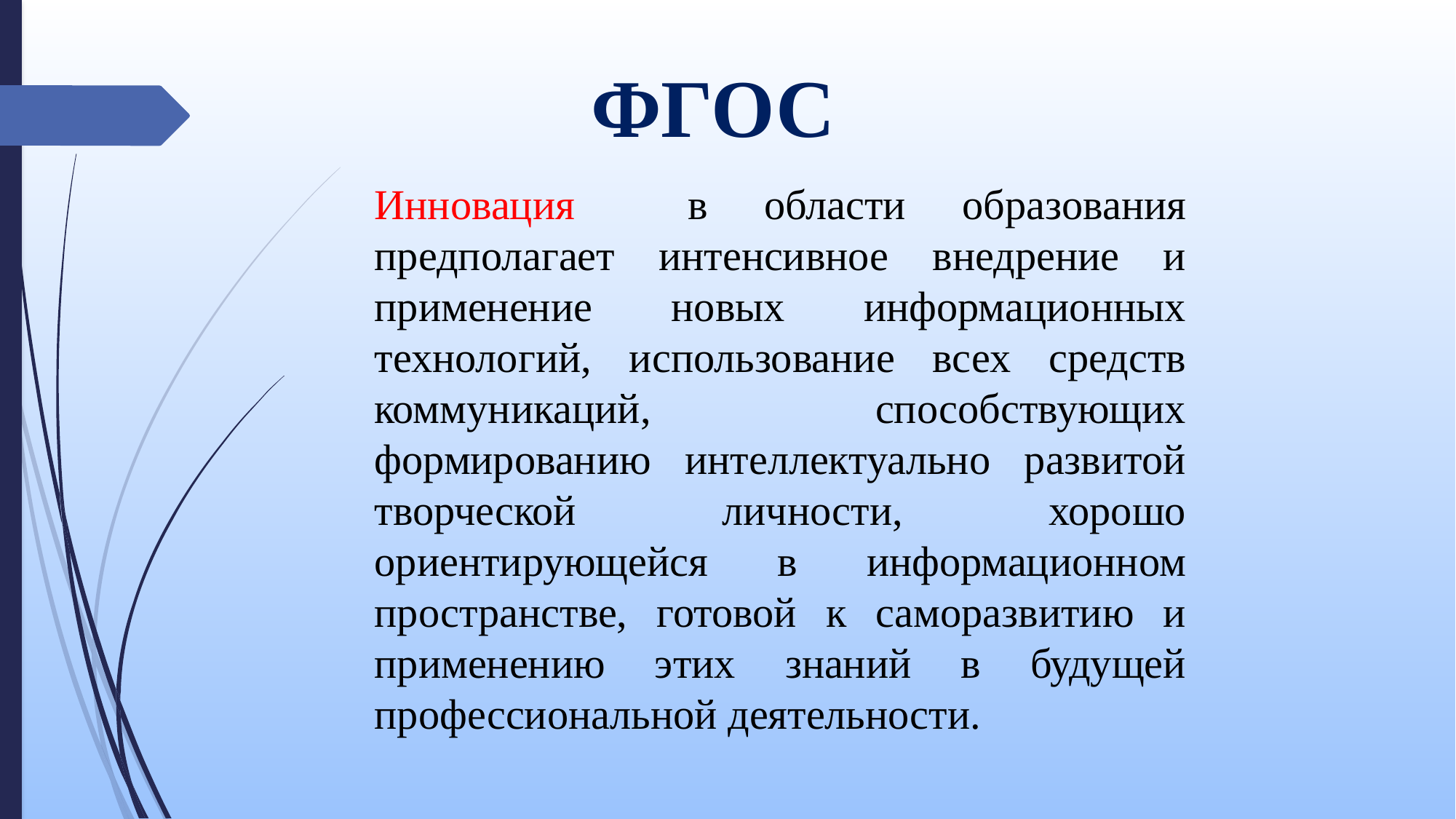

ФГОС
Инновация  в области образования предполагает интенсивное внедрение и применение новых информационных технологий, использование всех средств коммуникаций, способствующих формированию интеллектуально развитой творческой личности, хорошо ориентирующейся в информационном пространстве, готовой к саморазвитию и применению этих знаний в будущей профессиональной деятельности.